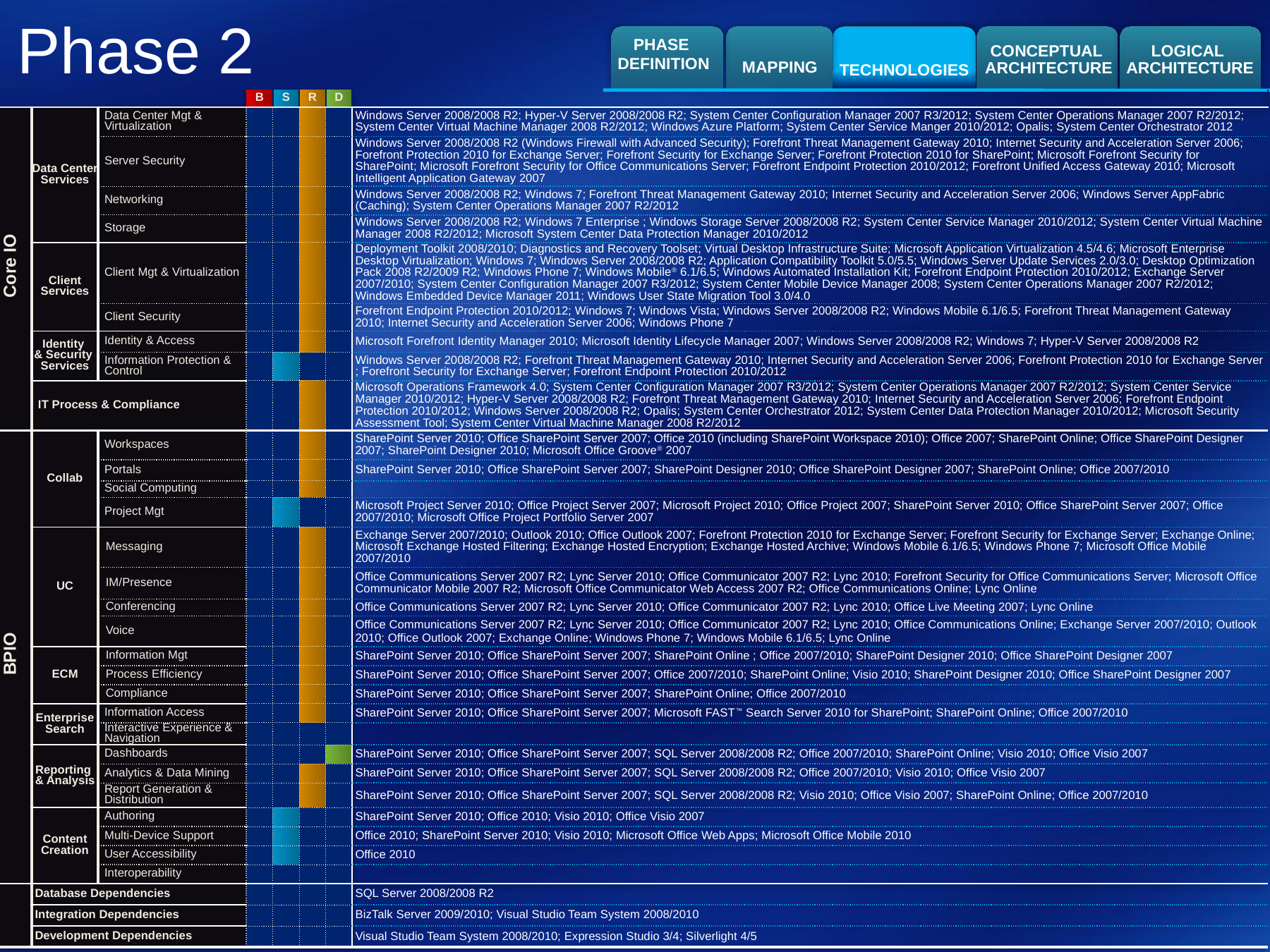

Phase 2

CONCEPTUAL
ARCHITECTURE

LOGICAL
ARCHITECTURE
PHASE
DEFINITION

MAPPING

TECHNOLOGIES

TECHNOLOGIES
|  |  |  | B | S | R | D |  |
| --- | --- | --- | --- | --- | --- | --- | --- |
| Core IO | Data Center Services | Data Center Mgt & Virtualization |  |  |  |  | Windows Server 2008/2008 R2; Hyper-V Server 2008/2008 R2; System Center Configuration Manager 2007 R3/2012; System Center Operations Manager 2007 R2/2012; System Center Virtual Machine Manager 2008 R2/2012; Windows Azure Platform; System Center Service Manger 2010/2012; Opalis; System Center Orchestrator 2012 |
|  |  | Server Security |  |  |  |  | Windows Server 2008/2008 R2 (Windows Firewall with Advanced Security); Forefront Threat Management Gateway 2010; Internet Security and Acceleration Server 2006; Forefront Protection 2010 for Exchange Server; Forefront Security for Exchange Server; Forefront Protection 2010 for SharePoint; Microsoft Forefront Security for SharePoint; Microsoft Forefront Security for Office Communications Server; Forefront Endpoint Protection 2010/2012; Forefront Unified Access Gateway 2010; Microsoft Intelligent Application Gateway 2007 |
|  |  | Networking |  |  |  |  | Windows Server 2008/2008 R2; Windows 7; Forefront Threat Management Gateway 2010; Internet Security and Acceleration Server 2006; Windows Server AppFabric (Caching); System Center Operations Manager 2007 R2/2012 |
|  |  | Storage |  |  |  |  | Windows Server 2008/2008 R2; Windows 7 Enterprise ; Windows Storage Server 2008/2008 R2; System Center Service Manager 2010/2012; System Center Virtual Machine Manager 2008 R2/2012; Microsoft System Center Data Protection Manager 2010/2012 |
|  | Client Services | Client Mgt & Virtualization |  |  |  |  | Deployment Toolkit 2008/2010; Diagnostics and Recovery Toolset; Virtual Desktop Infrastructure Suite; Microsoft Application Virtualization 4.5/4.6; Microsoft Enterprise Desktop Virtualization; Windows 7; Windows Server 2008/2008 R2; Application Compatibility Toolkit 5.0/5.5; Windows Server Update Services 2.0/3.0; Desktop Optimization Pack 2008 R2/2009 R2; Windows Phone 7; Windows Mobile® 6.1/6.5; Windows Automated Installation Kit; Forefront Endpoint Protection 2010/2012; Exchange Server 2007/2010; System Center Configuration Manager 2007 R3/2012; System Center Mobile Device Manager 2008; System Center Operations Manager 2007 R2/2012; Windows Embedded Device Manager 2011; Windows User State Migration Tool 3.0/4.0 |
|  |  | Client Security |  |  |  |  | Forefront Endpoint Protection 2010/2012; Windows 7; Windows Vista; Windows Server 2008/2008 R2; Windows Mobile 6.1/6.5; Forefront Threat Management Gateway 2010; Internet Security and Acceleration Server 2006; Windows Phone 7 |
|  | Identity & Security Services | Identity & Access |  |  |  |  | Microsoft Forefront Identity Manager 2010; Microsoft Identity Lifecycle Manager 2007; Windows Server 2008/2008 R2; Windows 7; Hyper-V Server 2008/2008 R2 |
|  |  | Information Protection & Control |  |  |  |  | Windows Server 2008/2008 R2; Forefront Threat Management Gateway 2010; Internet Security and Acceleration Server 2006; Forefront Protection 2010 for Exchange Server ; Forefront Security for Exchange Server; Forefront Endpoint Protection 2010/2012 |
|  | IT Process & Compliance |  |  |  |  |  | Microsoft Operations Framework 4.0; System Center Configuration Manager 2007 R3/2012; System Center Operations Manager 2007 R2/2012; System Center Service Manager 2010/2012; Hyper-V Server 2008/2008 R2; Forefront Threat Management Gateway 2010; Internet Security and Acceleration Server 2006; Forefront Endpoint Protection 2010/2012; Windows Server 2008/2008 R2; Opalis; System Center Orchestrator 2012; System Center Data Protection Manager 2010/2012; Microsoft Security Assessment Tool; System Center Virtual Machine Manager 2008 R2/2012 |
| BPIO | Collab | Workspaces |  |  |  |  | SharePoint Server 2010; Office SharePoint Server 2007; Office 2010 (including SharePoint Workspace 2010); Office 2007; SharePoint Online; Office SharePoint Designer 2007; SharePoint Designer 2010; Microsoft Office Groove® 2007 |
|  |  | Portals |  |  |  |  | SharePoint Server 2010; Office SharePoint Server 2007; SharePoint Designer 2010; Office SharePoint Designer 2007; SharePoint Online; Office 2007/2010 |
|  |  | Social Computing |  |  |  |  |  |
|  |  | Project Mgt |  |  |  |  | Microsoft Project Server 2010; Office Project Server 2007; Microsoft Project 2010; Office Project 2007; SharePoint Server 2010; Office SharePoint Server 2007; Office 2007/2010; Microsoft Office Project Portfolio Server 2007 |
|  | UC | Messaging |  |  |  |  | Exchange Server 2007/2010; Outlook 2010; Office Outlook 2007; Forefront Protection 2010 for Exchange Server; Forefront Security for Exchange Server; Exchange Online; Microsoft Exchange Hosted Filtering; Exchange Hosted Encryption; Exchange Hosted Archive; Windows Mobile 6.1/6.5; Windows Phone 7; Microsoft Office Mobile 2007/2010 |
|  |  | IM/Presence |  |  |  |  | Office Communications Server 2007 R2; Lync Server 2010; Office Communicator 2007 R2; Lync 2010; Forefront Security for Office Communications Server; Microsoft Office Communicator Mobile 2007 R2; Microsoft Office Communicator Web Access 2007 R2; Office Communications Online; Lync Online |
|  |  | Conferencing |  |  |  |  | Office Communications Server 2007 R2; Lync Server 2010; Office Communicator 2007 R2; Lync 2010; Office Live Meeting 2007; Lync Online |
|  |  | Voice |  |  |  |  | Office Communications Server 2007 R2; Lync Server 2010; Office Communicator 2007 R2; Lync 2010; Office Communications Online; Exchange Server 2007/2010; Outlook 2010; Office Outlook 2007; Exchange Online; Windows Phone 7; Windows Mobile 6.1/6.5; Lync Online |
|  | ECM | Information Mgt |  |  |  |  | SharePoint Server 2010; Office SharePoint Server 2007; SharePoint Online ; Office 2007/2010; SharePoint Designer 2010; Office SharePoint Designer 2007 |
|  |  | Process Efficiency |  |  |  |  | SharePoint Server 2010; Office SharePoint Server 2007; Office 2007/2010; SharePoint Online; Visio 2010; SharePoint Designer 2010; Office SharePoint Designer 2007 |
|  |  | Compliance |  |  |  |  | SharePoint Server 2010; Office SharePoint Server 2007; SharePoint Online; Office 2007/2010 |
|  | Enterprise Search | Information Access |  |  |  |  | SharePoint Server 2010; Office SharePoint Server 2007; Microsoft FAST™ Search Server 2010 for SharePoint; SharePoint Online; Office 2007/2010 |
|  |  | Interactive Experience & Navigation |  |  |  |  |  |
|  | Reporting & Analysis | Dashboards |  |  |  |  | SharePoint Server 2010; Office SharePoint Server 2007; SQL Server 2008/2008 R2; Office 2007/2010; SharePoint Online; Visio 2010; Office Visio 2007 |
|  |  | Analytics & Data Mining |  |  |  |  | SharePoint Server 2010; Office SharePoint Server 2007; SQL Server 2008/2008 R2; Office 2007/2010; Visio 2010; Office Visio 2007 |
|  |  | Report Generation & Distribution |  |  |  |  | SharePoint Server 2010; Office SharePoint Server 2007; SQL Server 2008/2008 R2; Visio 2010; Office Visio 2007; SharePoint Online; Office 2007/2010 |
|  | Content Creation | Authoring |  |  |  |  | SharePoint Server 2010; Office 2010; Visio 2010; Office Visio 2007 |
|  |  | Multi-Device Support |  |  |  |  | Office 2010; SharePoint Server 2010; Visio 2010; Microsoft Office Web Apps; Microsoft Office Mobile 2010 |
|  |  | User Accessibility |  |  |  |  | Office 2010 |
|  |  | Interoperability |  |  |  |  |  |
|  | Database Dependencies |  |  |  |  |  | SQL Server 2008/2008 R2 |
|  | Integration Dependencies |  |  |  |  |  | BizTalk Server 2009/2010; Visual Studio Team System 2008/2010 |
|  | Development Dependencies |  |  |  |  |  | Visual Studio Team System 2008/2010; Expression Studio 3/4; Silverlight 4/5 |